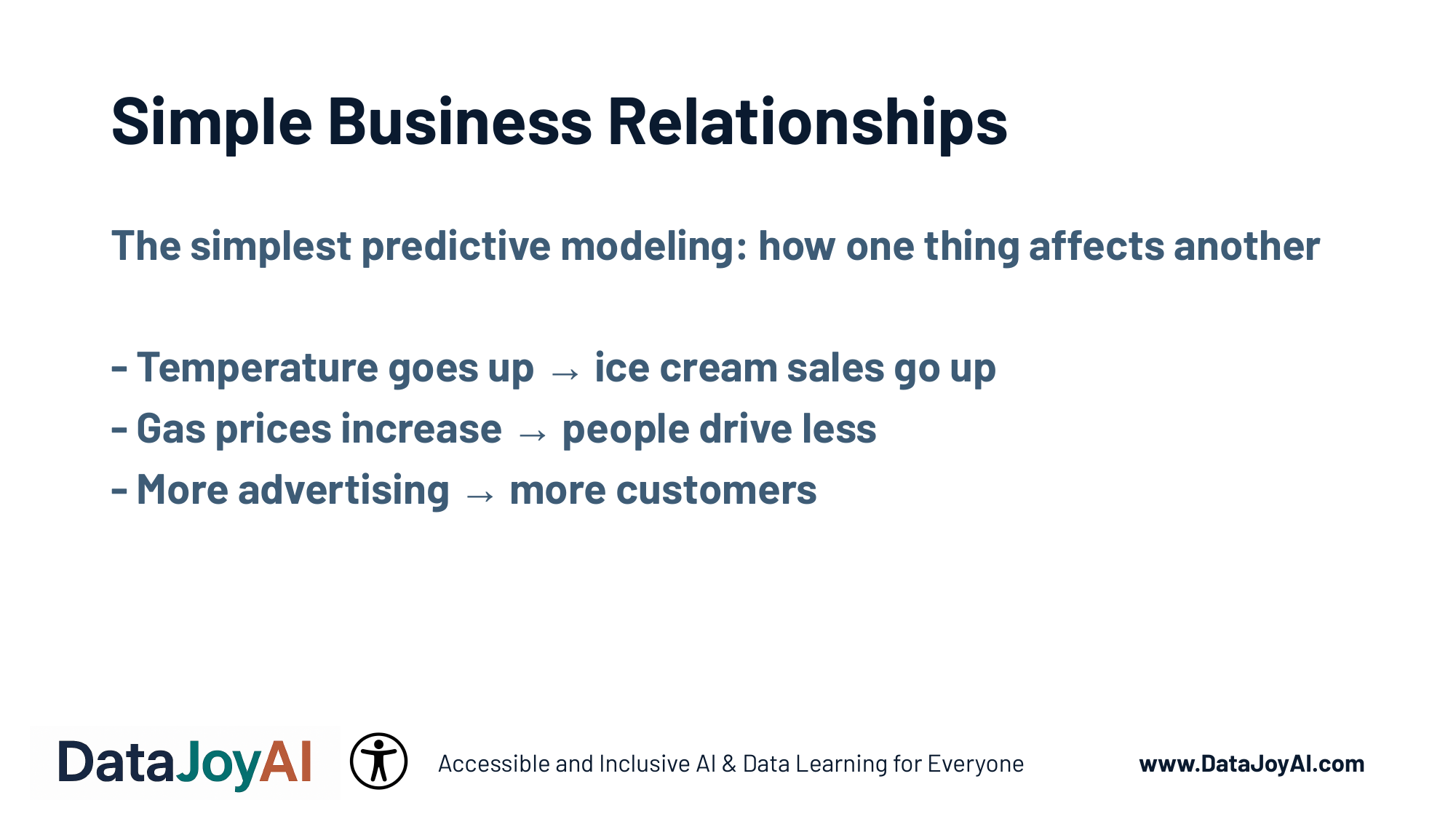

# Simple Business Relationships
The simplest predictive modeling: how one thing affects another

- Temperature goes up → ice cream sales go up
- Gas prices increase → people drive less
- More advertising → more customers